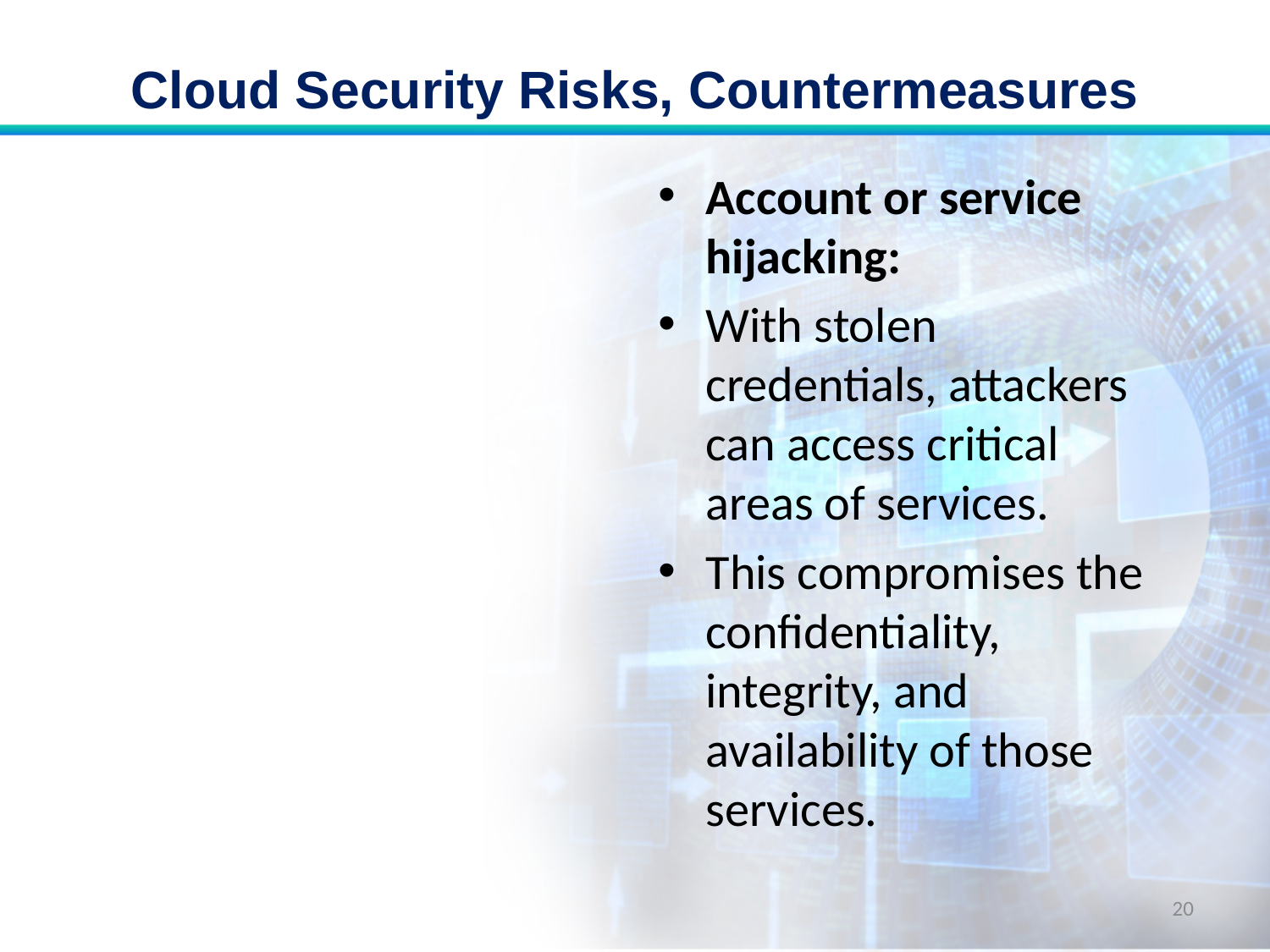

# Cloud Security Risks, Countermeasures
Account or service hijacking:
With stolen credentials, attackers can access critical areas of services.
This compromises the confidentiality, integrity, and availability of those services.

20